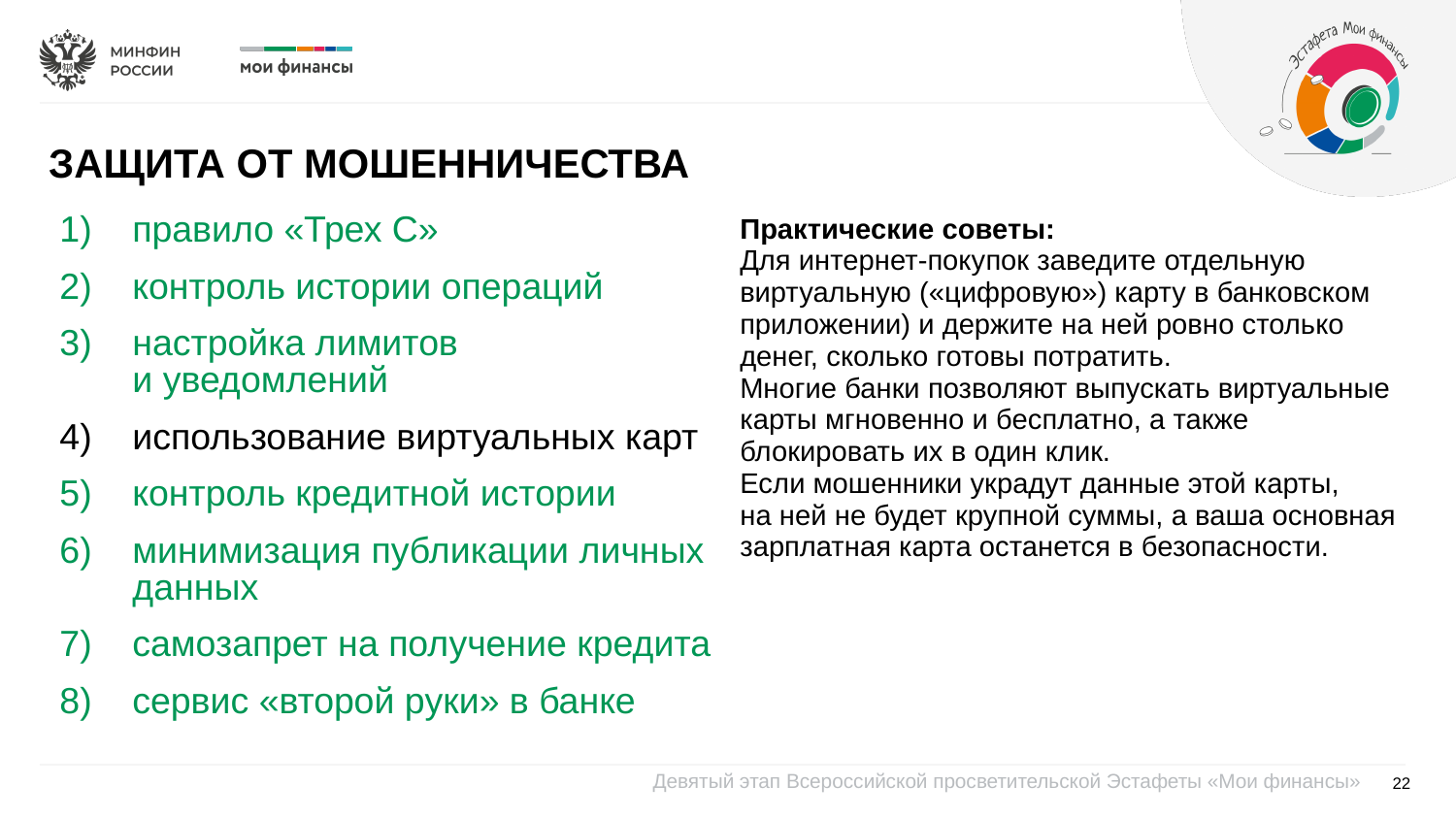

ЗАЩИТА ОТ МОШЕННИЧЕСТВА
| правило «Трех С» контроль истории операций настройка лимитов и уведомлений использование виртуальных карт контроль кредитной истории минимизация публикации личных данных самозапрет на получение кредита сервис «второй руки» в банке | Практические советы:  Для интернет-покупок заведите отдельную виртуальную («цифровую») карту в банковском приложении) и держите на ней ровно столько денег, сколько готовы потратить. Многие банки позволяют выпускать виртуальные карты мгновенно и бесплатно, а также блокировать их в один клик. Если мошенники украдут данные этой карты, на ней не будет крупной суммы, а ваша основная зарплатная карта останется в безопасности. |
| --- | --- |
22